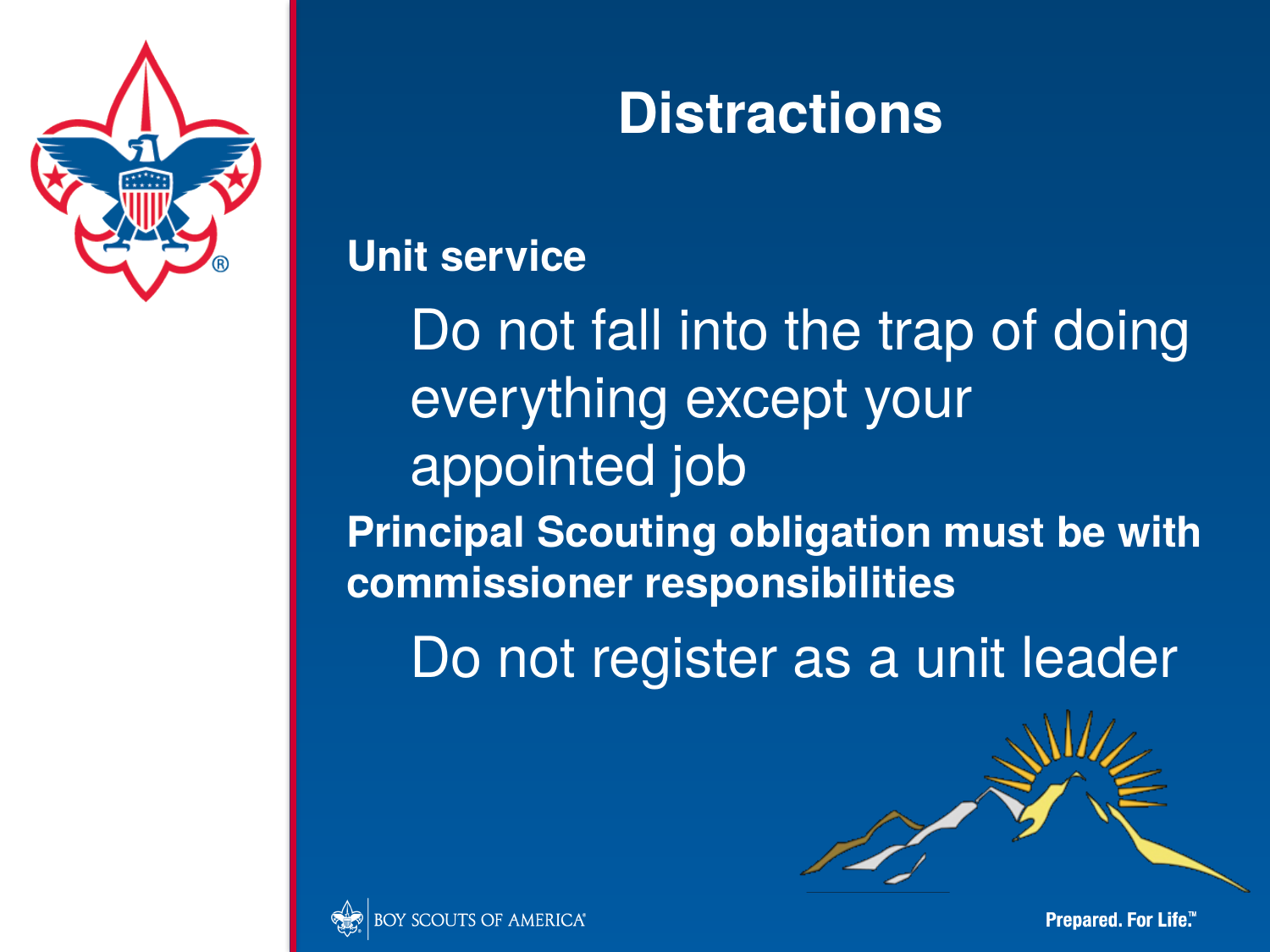

Distractions
Unit service
Do not fall into the trap of doing everything except your appointed job
Principal Scouting obligation must be with commissioner responsibilities
Do not register as a unit leader